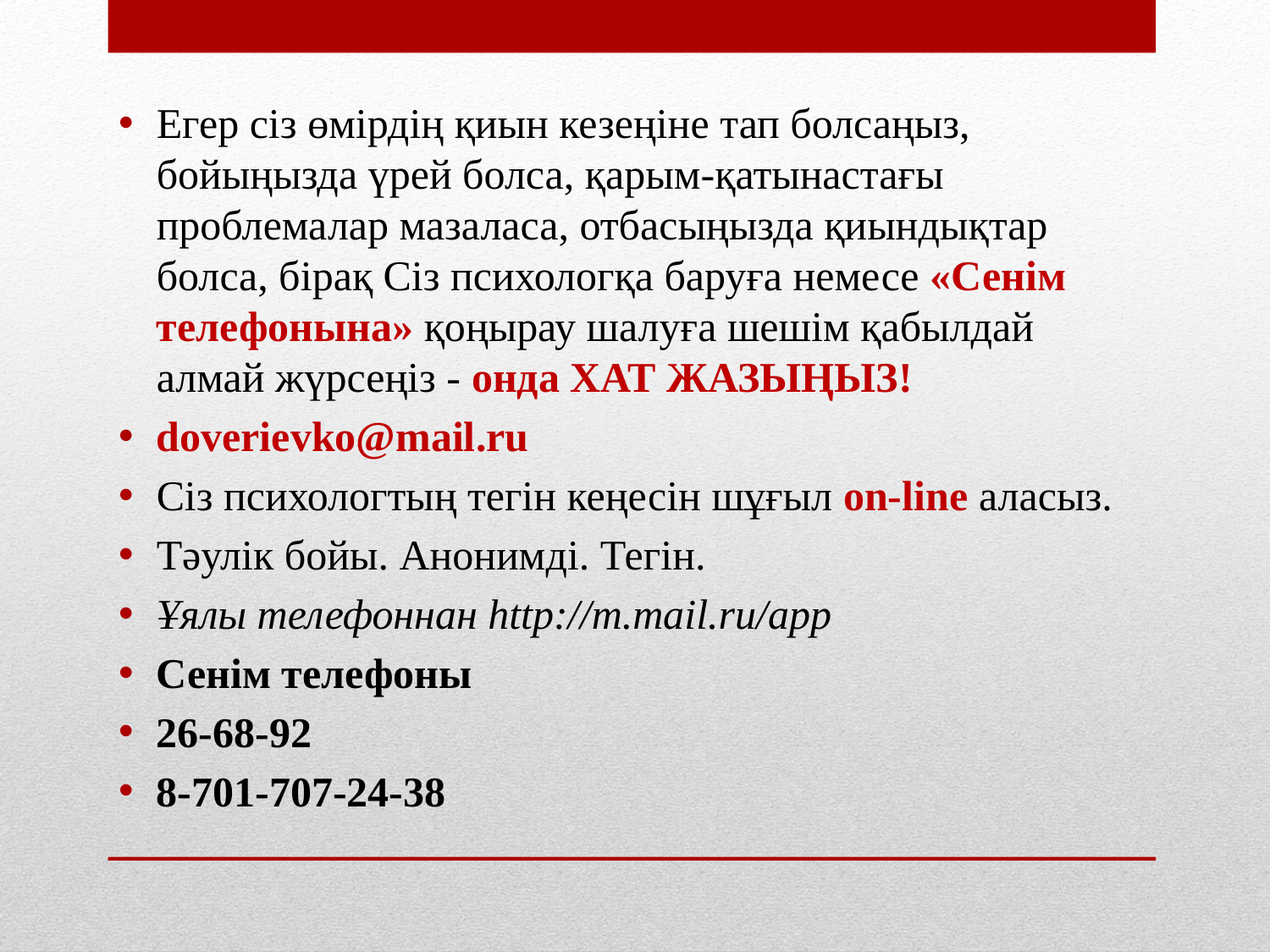

Егер сіз өмірдің қиын кезеңіне тап болсаңыз, бойыңызда үрей болса, қарым-қатынастағы проблемалар мазаласа, отбасыңызда қиындықтар болса, бірақ Сіз психологқа баруға немесе «Сенім телефонына» қоңырау шалуға шешім қабылдай алмай жүрсеңіз - онда ХАТ ЖАЗЫҢЫЗ!
doverievko@mail.ru
Сіз психологтың тегін кеңесін шұғыл on-line аласыз.
Тәулік бойы. Анонимді. Тегін.
Ұялы телефоннан http://m.mail.ru/app
Сенім телефоны
26-68-92
8-701-707-24-38